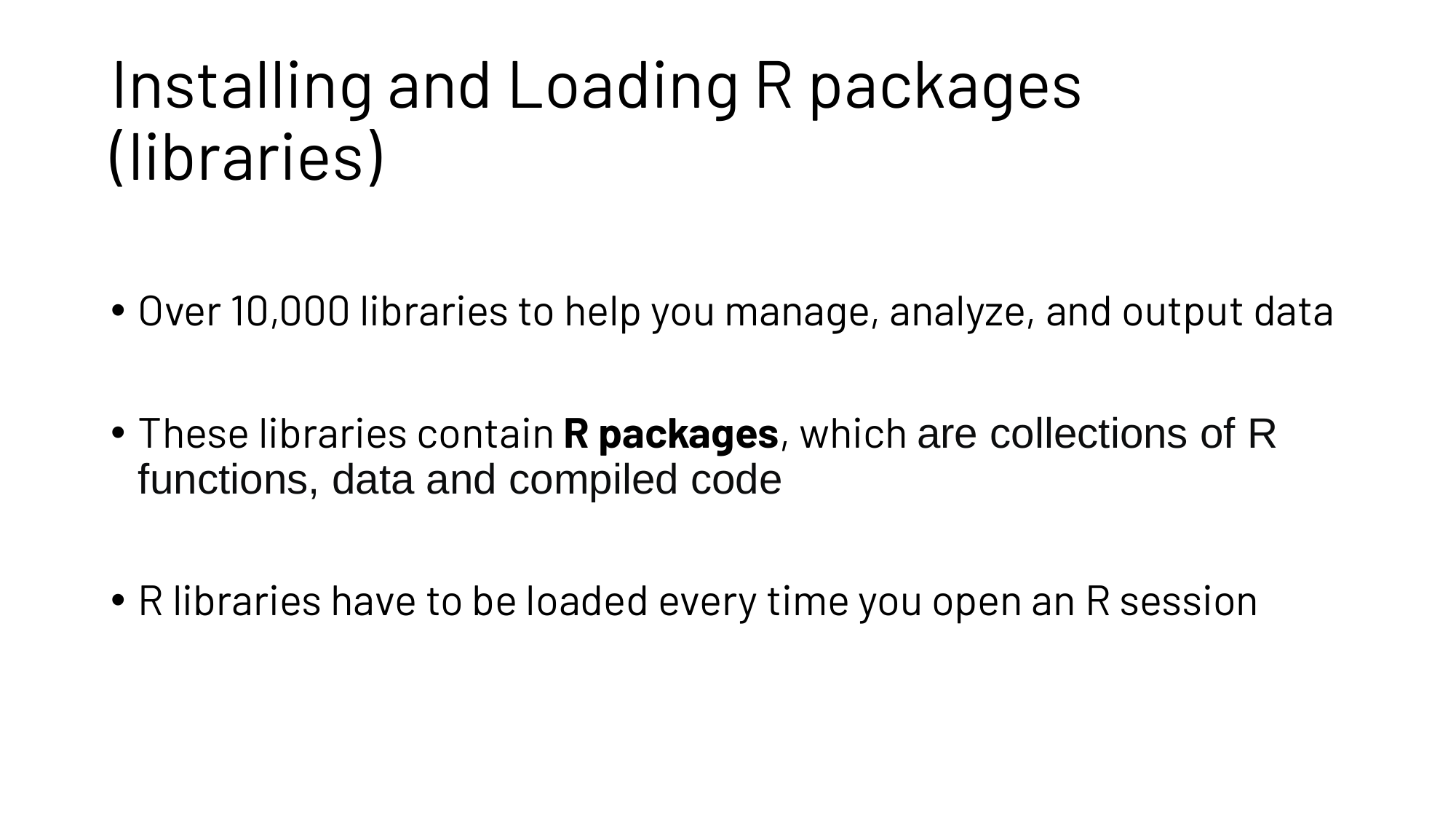

# Installing and Loading R packages (libraries)

Over 10,000 libraries to help you manage, analyze, and output data

These libraries contain R packages, which are collections of R functions, data and compiled code

R libraries have to be loaded every time you open an R session